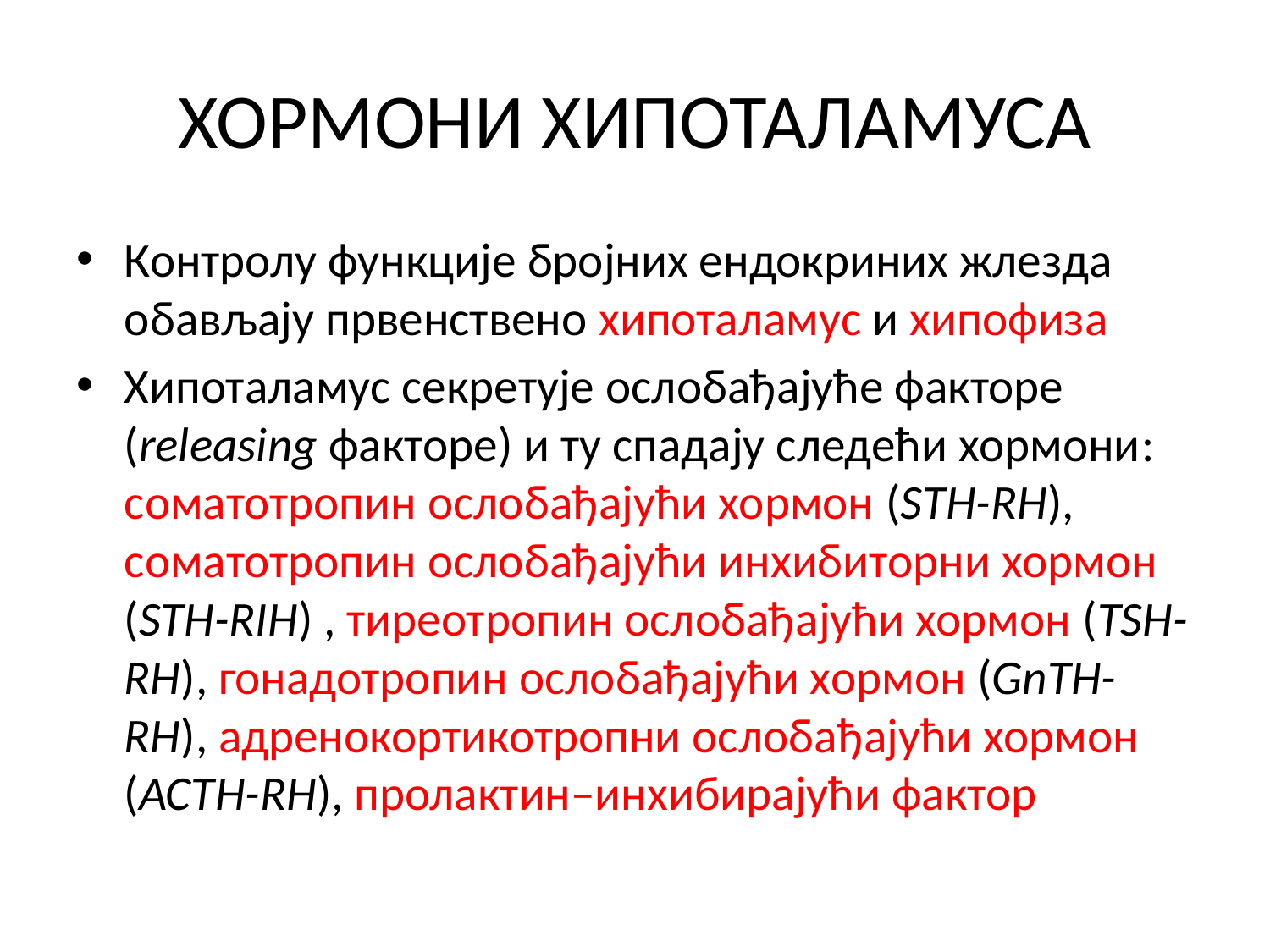

# ХОРМОНИ ХИПОТАЛАМУСА
Контролу функције бројних ендокриних жлезда обављају првенствено хипоталамус и хипофиза
Хипоталамус секретује ослобађајуће факторе (releasing факторе) и ту спадају следећи хормони: соматотропин ослобађајући хормон (STH-RH), соматотропин ослобађајући инхибиторни хормон (STH-RIH) , тиреотропин ослобађајући хормон (TSH-RH), гонадотропин ослобађајући хормон (GnTH-RH), адренокортикотропни ослобађајући хормон (ACTH-RH), пролактин–инхибирајући фактор